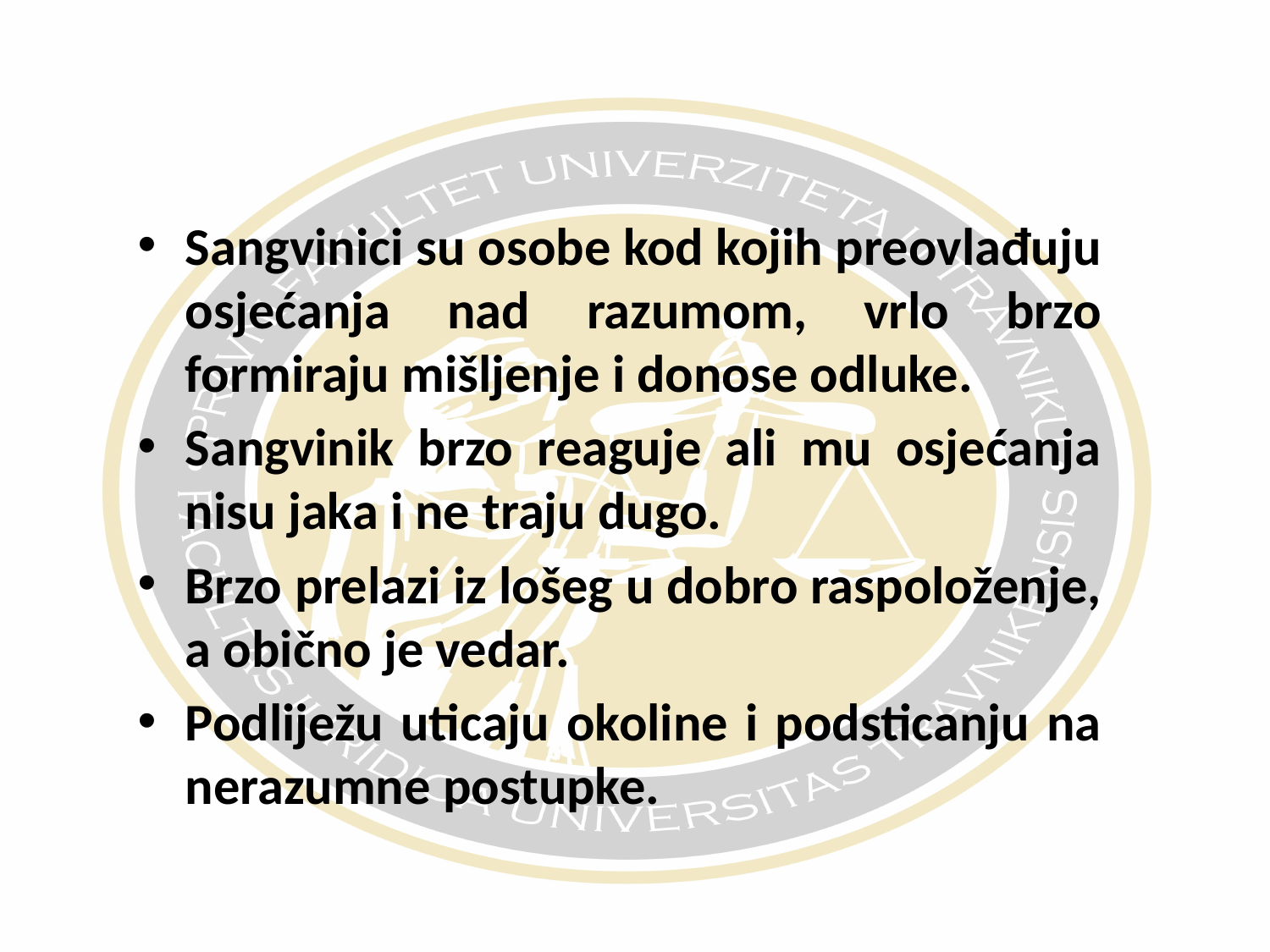

#
Sangvinici su osobe kod kojih preovlađuju osjećanja nad razumom, vrlo brzo formiraju mišljenje i donose odluke.
Sangvinik brzo reaguje ali mu osjećanja nisu jaka i ne traju dugo.
Brzo prelazi iz lošeg u dobro raspoloženje, a obično je vedar.
Podliježu uticaju okoline i podsticanju na nerazumne postupke.